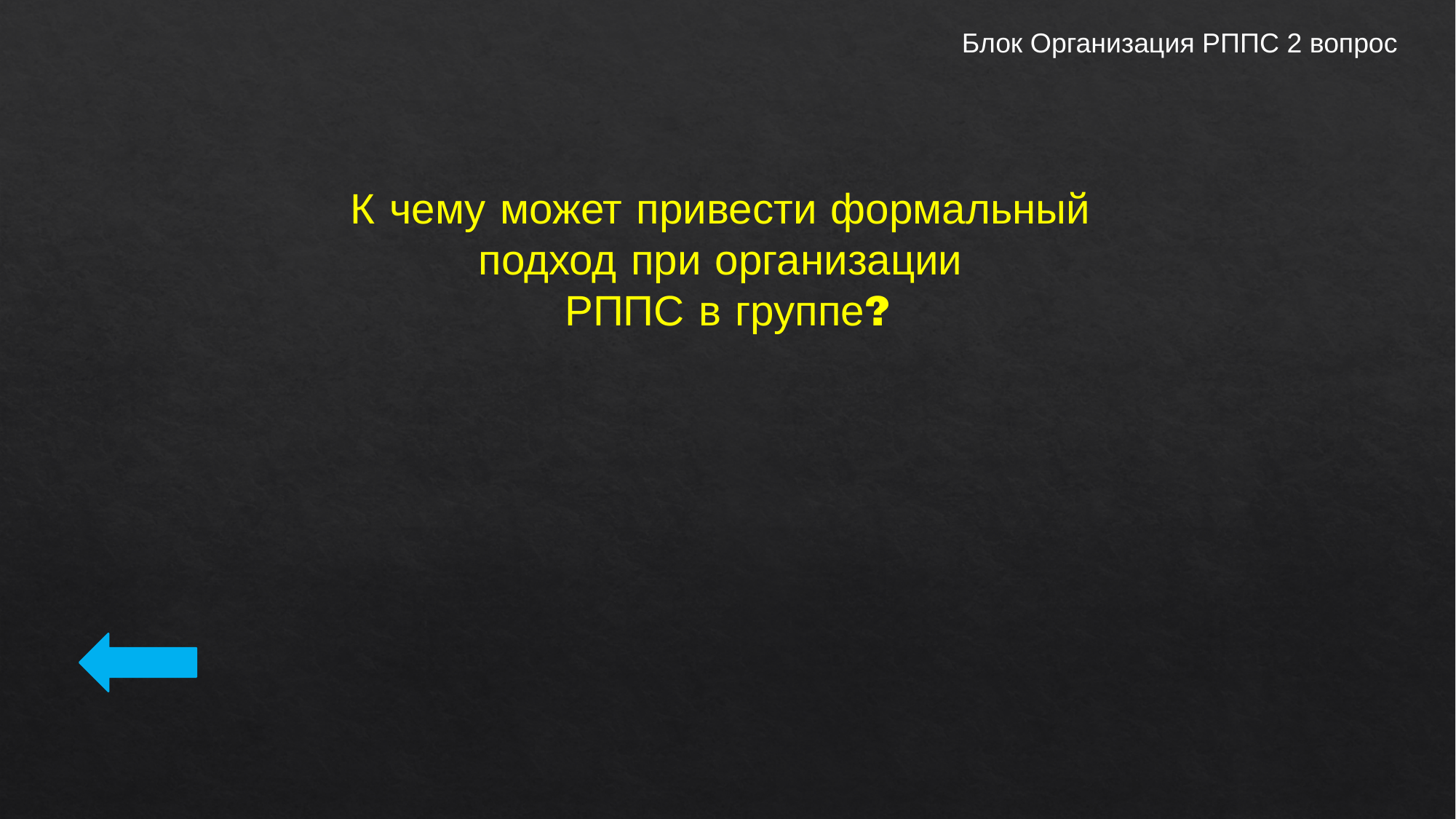

Блок Организация РППС 2 вопрос
К чему может привести формальный
подход при организации
РППС в группе?